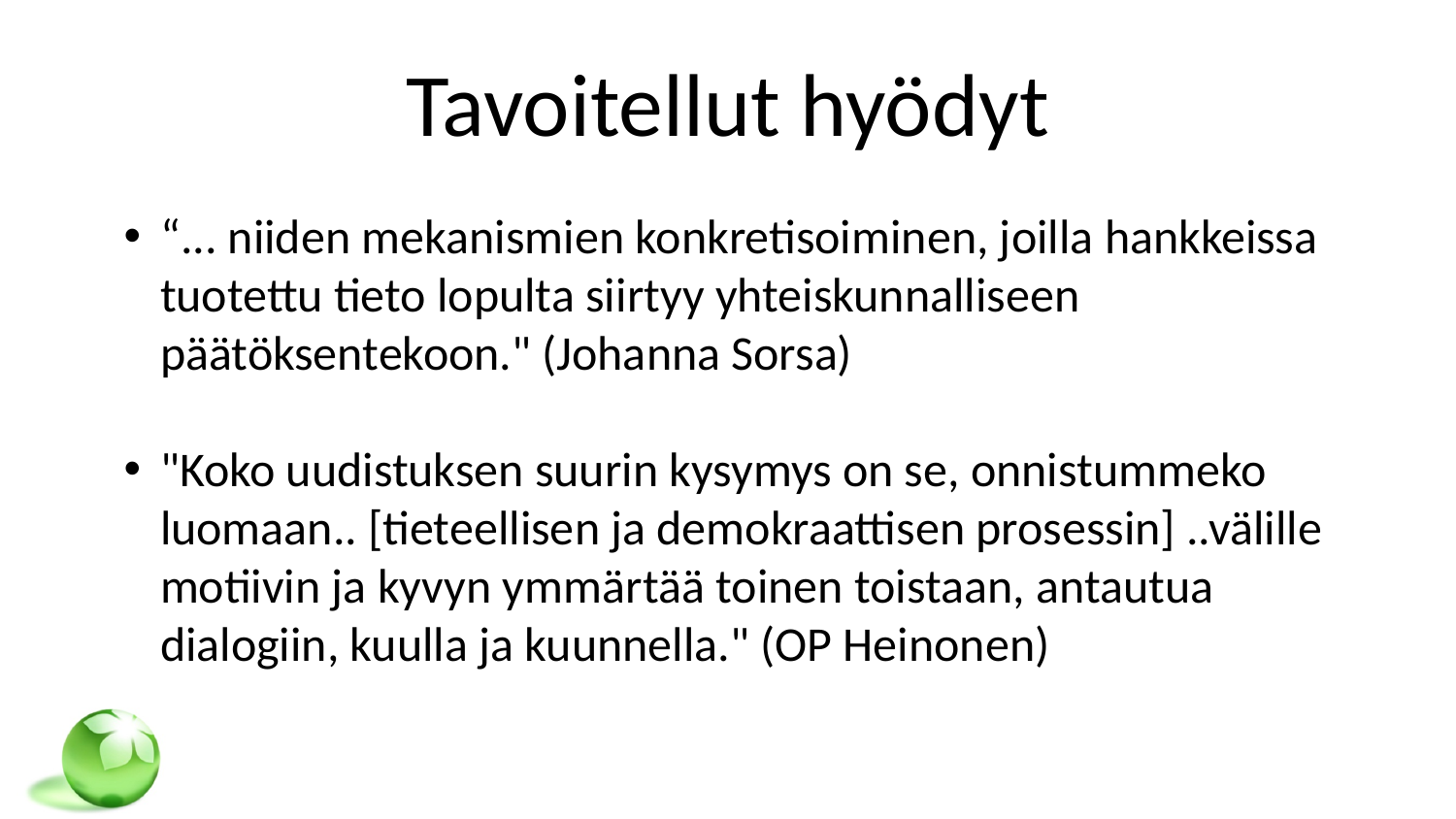

# Tavoitellut hyödyt
“... niiden mekanismien konkretisoiminen, joilla hankkeissa tuotettu tieto lopulta siirtyy yhteiskunnalliseen päätöksentekoon." (Johanna Sorsa)

"Koko uudistuksen suurin kysymys on se, onnistummeko luomaan.. [tieteellisen ja demokraattisen prosessin] ..välille motiivin ja kyvyn ymmärtää toinen toistaan, antautua dialogiin, kuulla ja kuunnella." (OP Heinonen)